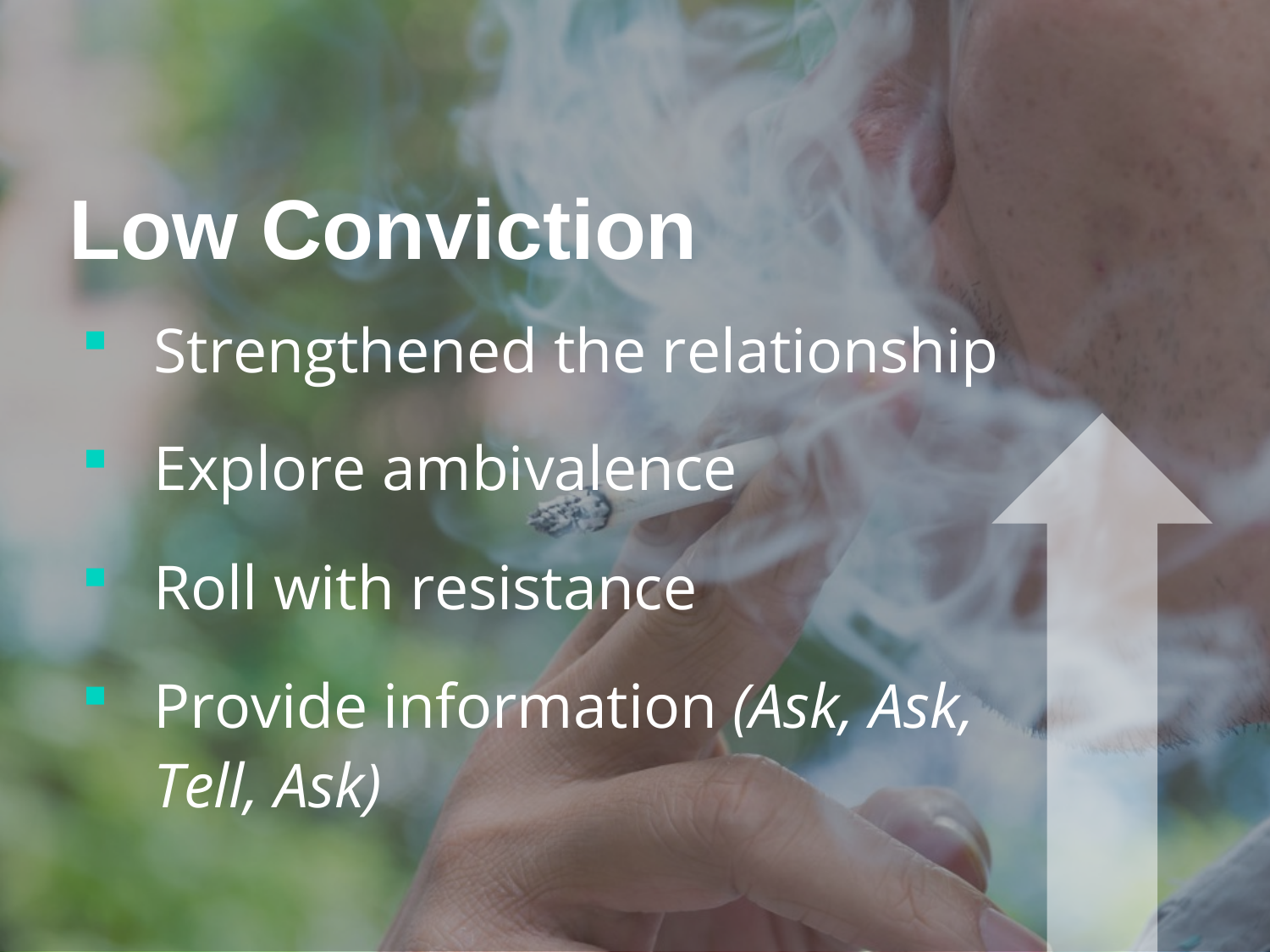

Low Conviction
Strengthened the relationship
Explore ambivalence
Roll with resistance
Provide information (Ask, Ask, Tell, Ask)